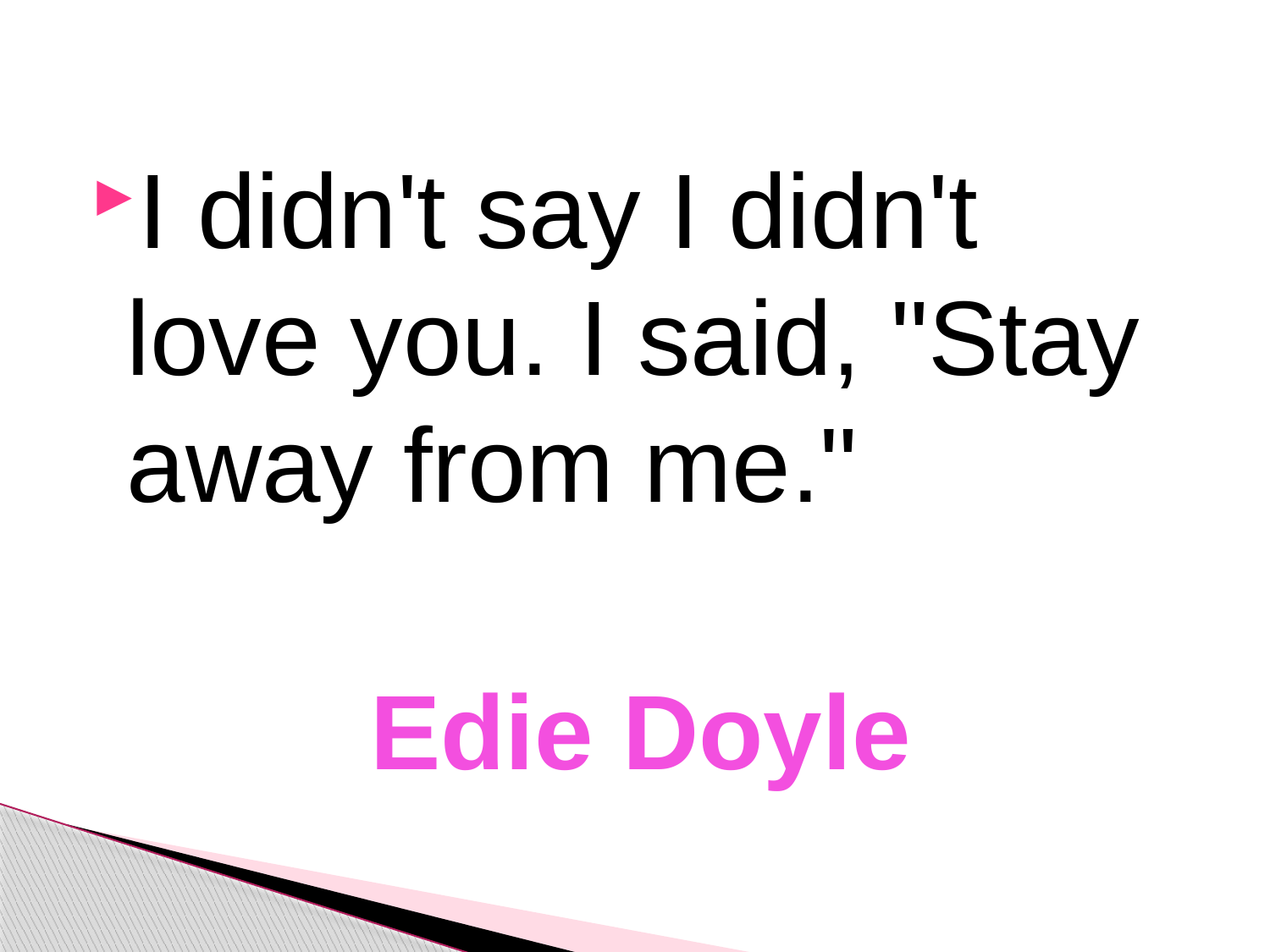

#
I didn't say I didn't love you. I said, "Stay away from me."

Edie Doyle